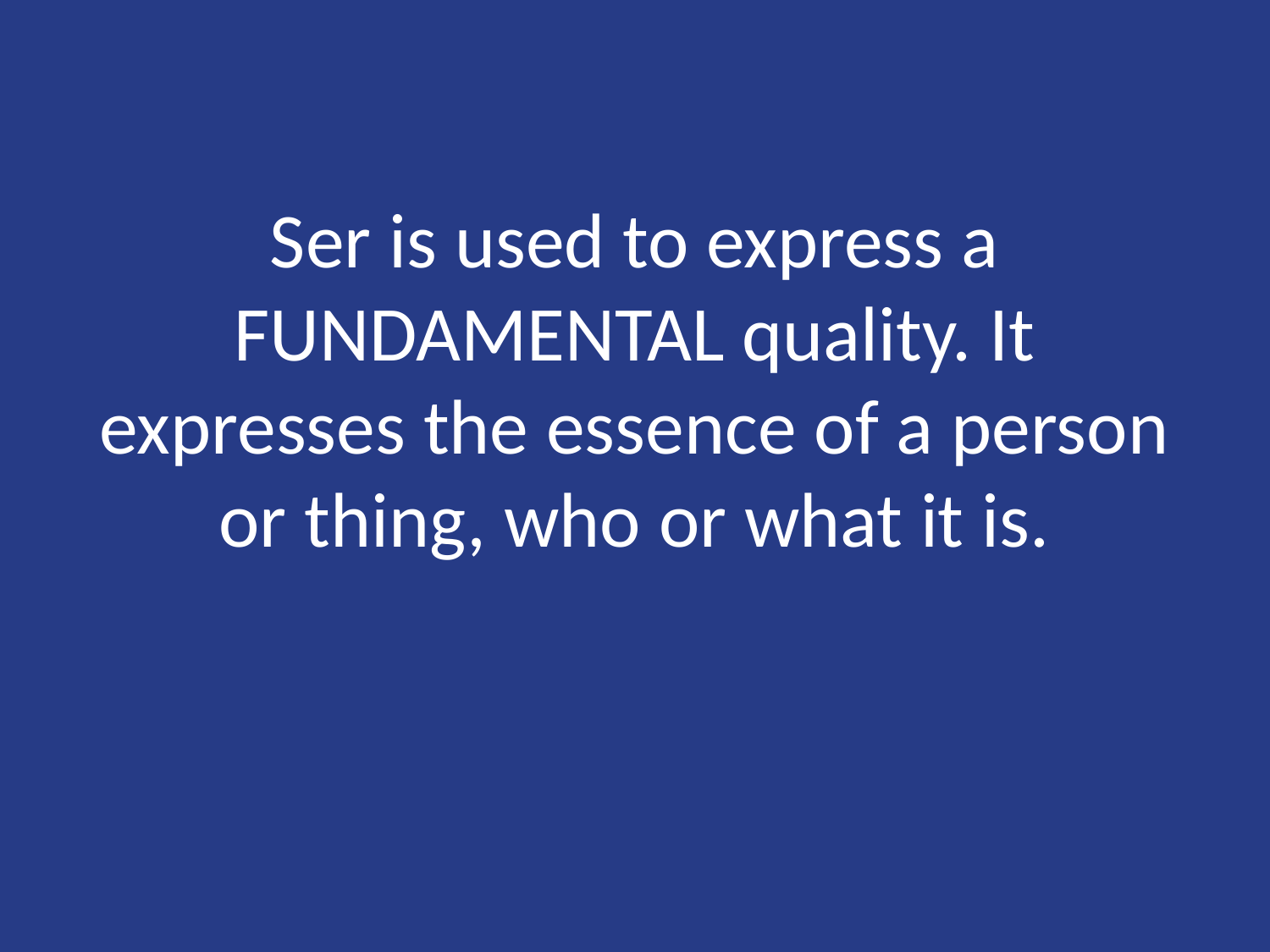

# Ser is used to express a FUNDAMENTAL quality. It expresses the essence of a person or thing, who or what it is.